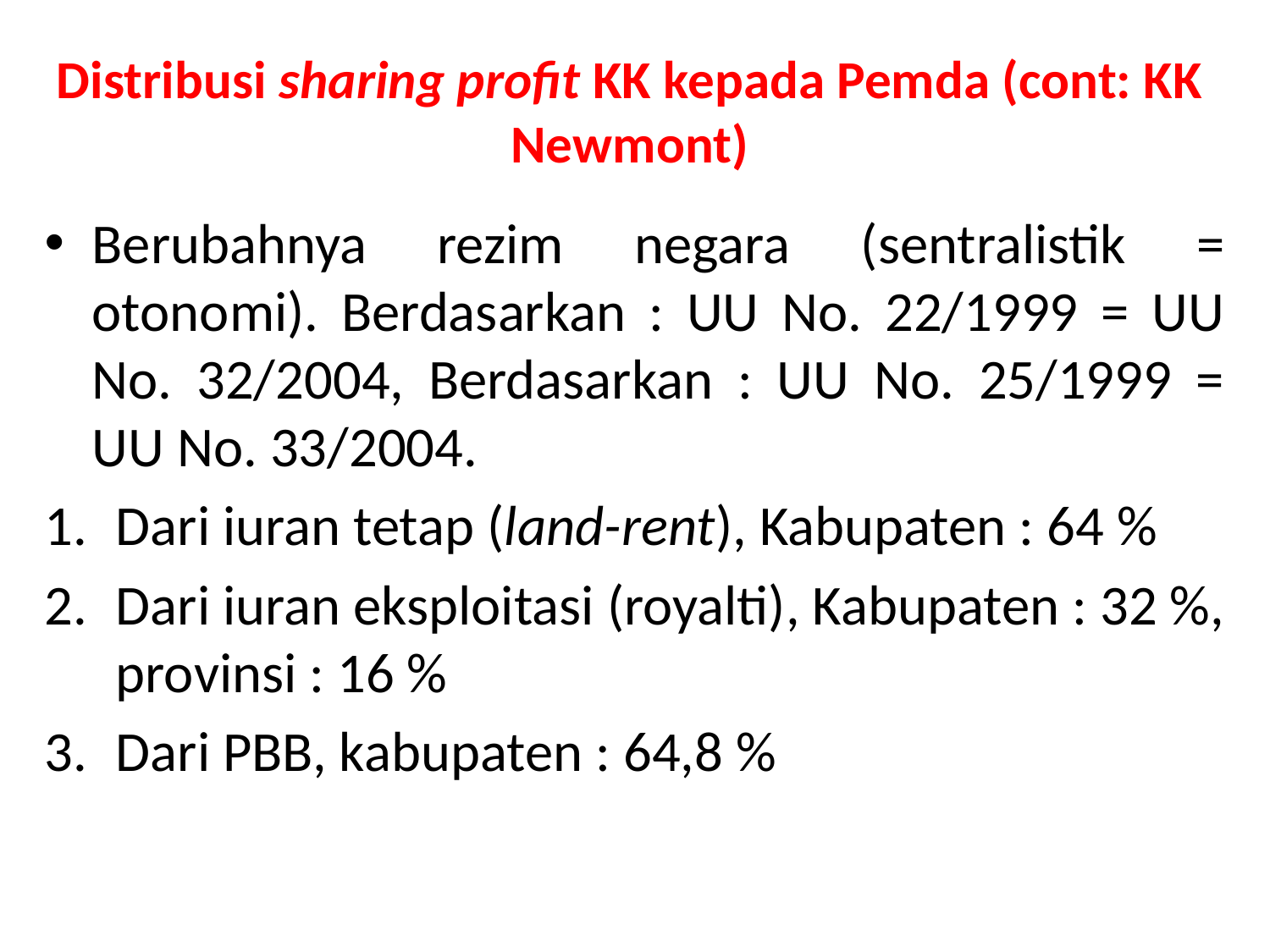

# Distribusi sharing profit KK kepada Pemda (cont: KK Newmont)
Berubahnya rezim negara (sentralistik = otonomi). Berdasarkan : UU No. 22/1999 = UU No. 32/2004, Berdasarkan : UU No. 25/1999 = UU No. 33/2004.
Dari iuran tetap (land-rent), Kabupaten : 64 %
Dari iuran eksploitasi (royalti), Kabupaten : 32 %, provinsi : 16 %
Dari PBB, kabupaten : 64,8 %